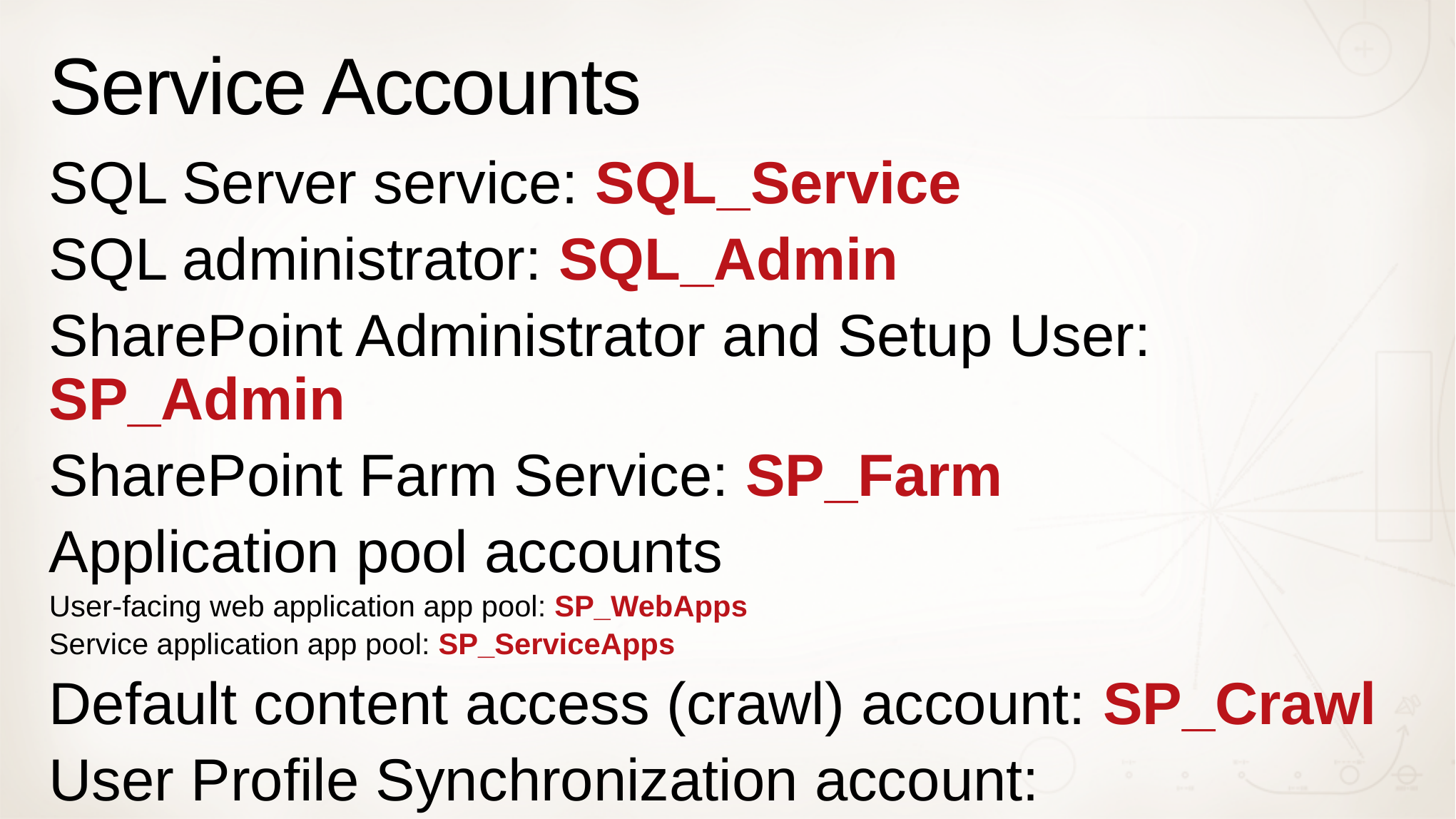

# Service Accounts
SQL Server service: SQL_Service
SQL administrator: SQL_Admin
SharePoint Administrator and Setup User: SP_Admin
SharePoint Farm Service: SP_Farm
Application pool accounts
User-facing web application app pool: SP_WebApps
Service application app pool: SP_ServiceApps
Default content access (crawl) account: SP_Crawl
User Profile Synchronization account: SP_UserSync